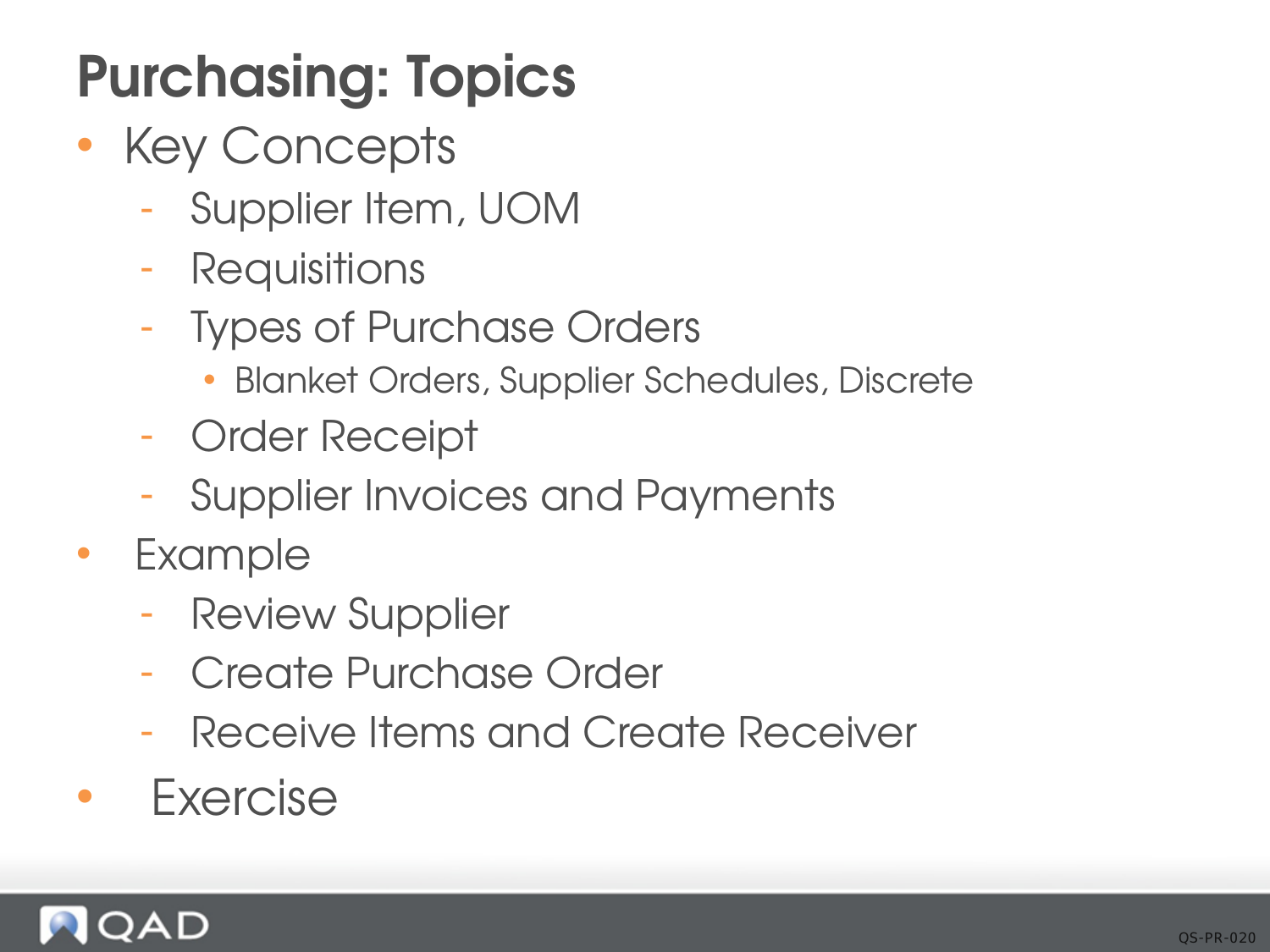

# Purchasing: Topics
Key Concepts
 Supplier Item, UOM
 Requisitions
 Types of Purchase Orders
Blanket Orders, Supplier Schedules, Discrete
 Order Receipt
 Supplier Invoices and Payments
 Example
 Review Supplier
 Create Purchase Order
 Receive Items and Create Receiver
  Exercise

QS-PR-020